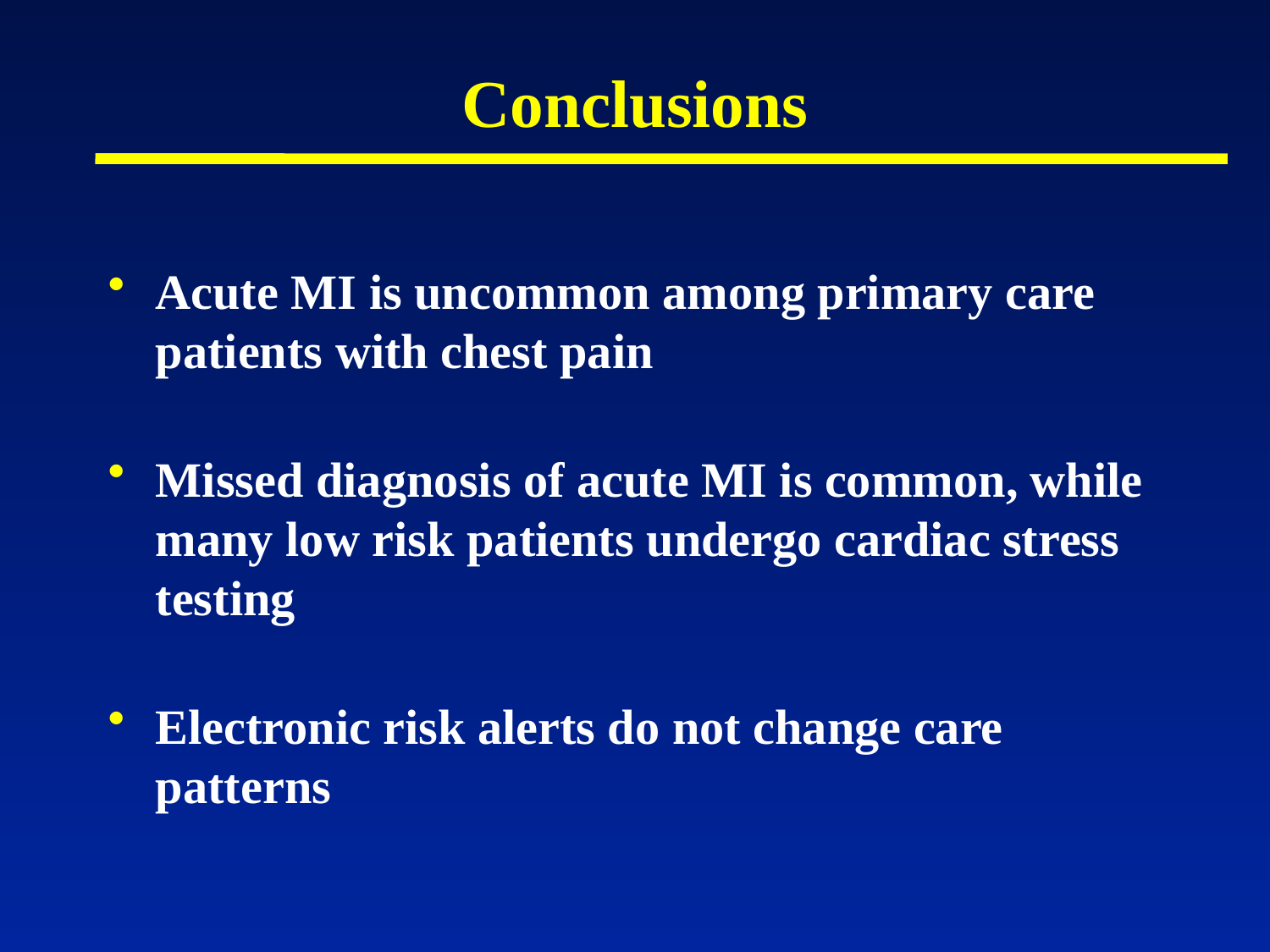

# Conclusions
Acute MI is uncommon among primary care patients with chest pain
Missed diagnosis of acute MI is common, while many low risk patients undergo cardiac stress testing
Electronic risk alerts do not change care patterns